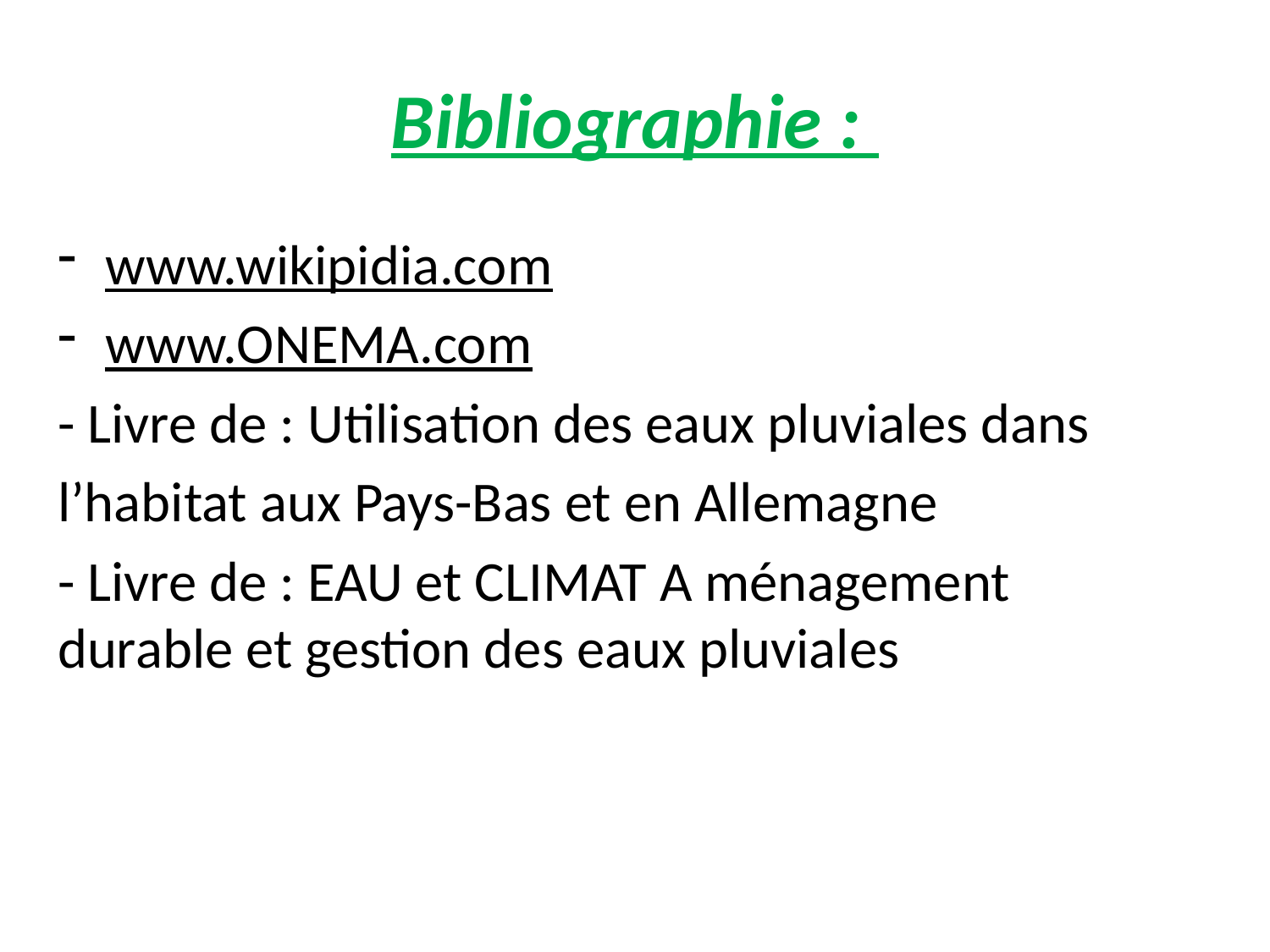

# Bibliographie :
www.wikipidia.com
www.ONEMA.com
- Livre de : Utilisation des eaux pluviales dans
l’habitat aux Pays-Bas et en Allemagne
- Livre de : EAU et CLIMAT A ménagement durable et gestion des eaux pluviales